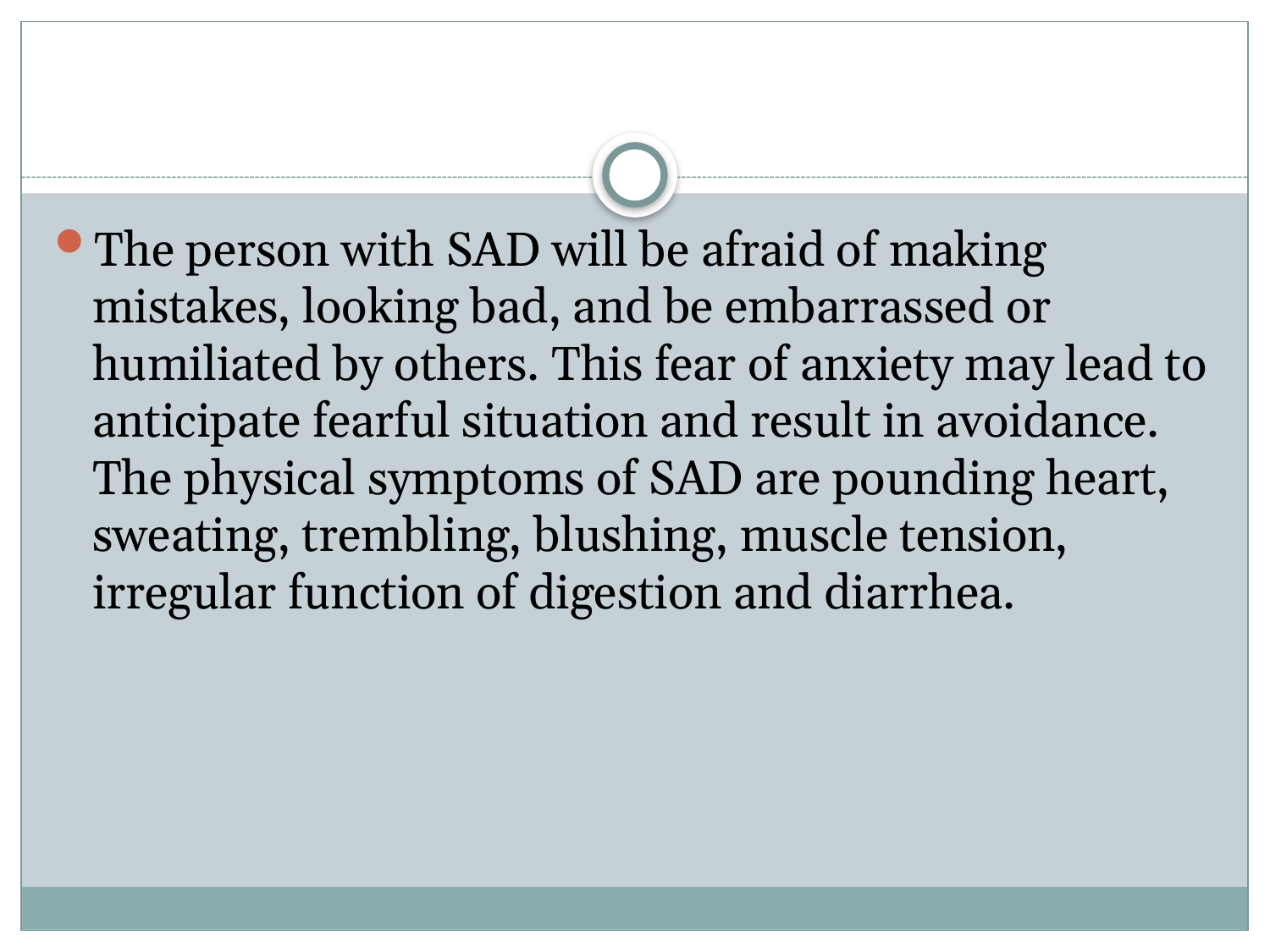

#
The person with SAD will be afraid of making mistakes, looking bad, and be embarrassed or humiliated by others. This fear of anxiety may lead to anticipate fearful situation and result in avoidance.  The physical symptoms of SAD are pounding heart, sweating, trembling, blushing, muscle tension, irregular function of digestion and diarrhea.